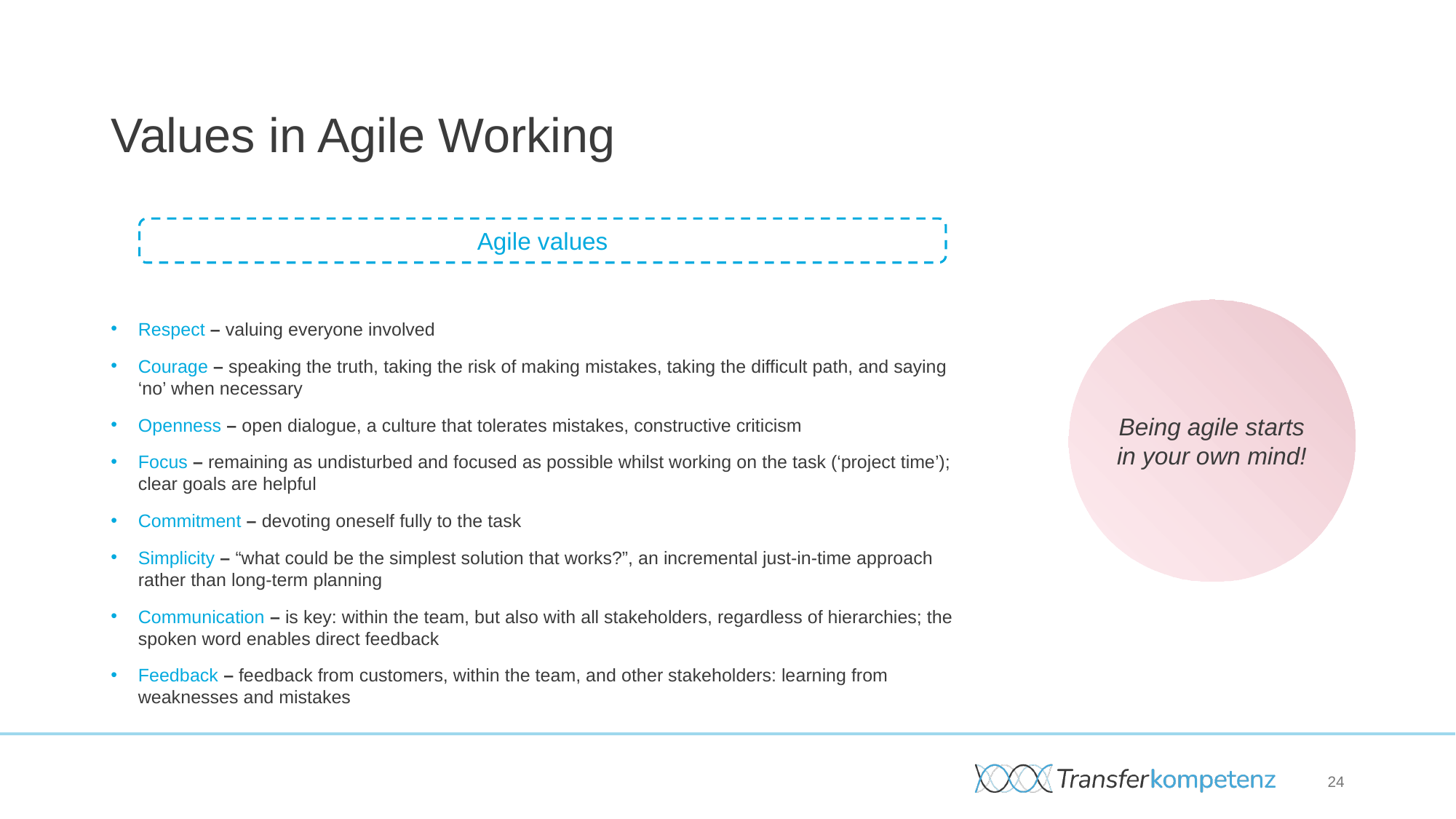

Values in Agile Working
Agile values

Respect – valuing everyone involved
Courage – speaking the truth, taking the risk of making mistakes, taking the difficult path, and saying ‘no’ when necessary
Openness – open dialogue, a culture that tolerates mistakes, constructive criticism
Focus – remaining as undisturbed and focused as possible whilst working on the task (‘project time’); clear goals are helpful
Commitment – devoting oneself fully to the task
Simplicity – “what could be the simplest solution that works?”, an incremental just-in-time approach rather than long-term planning
Communication – is key: within the team, but also with all stakeholders, regardless of hierarchies; the spoken word enables direct feedback
Feedback – feedback from customers, within the team, and other stakeholders: learning from weaknesses and mistakes
Being agile starts in your own mind!
24